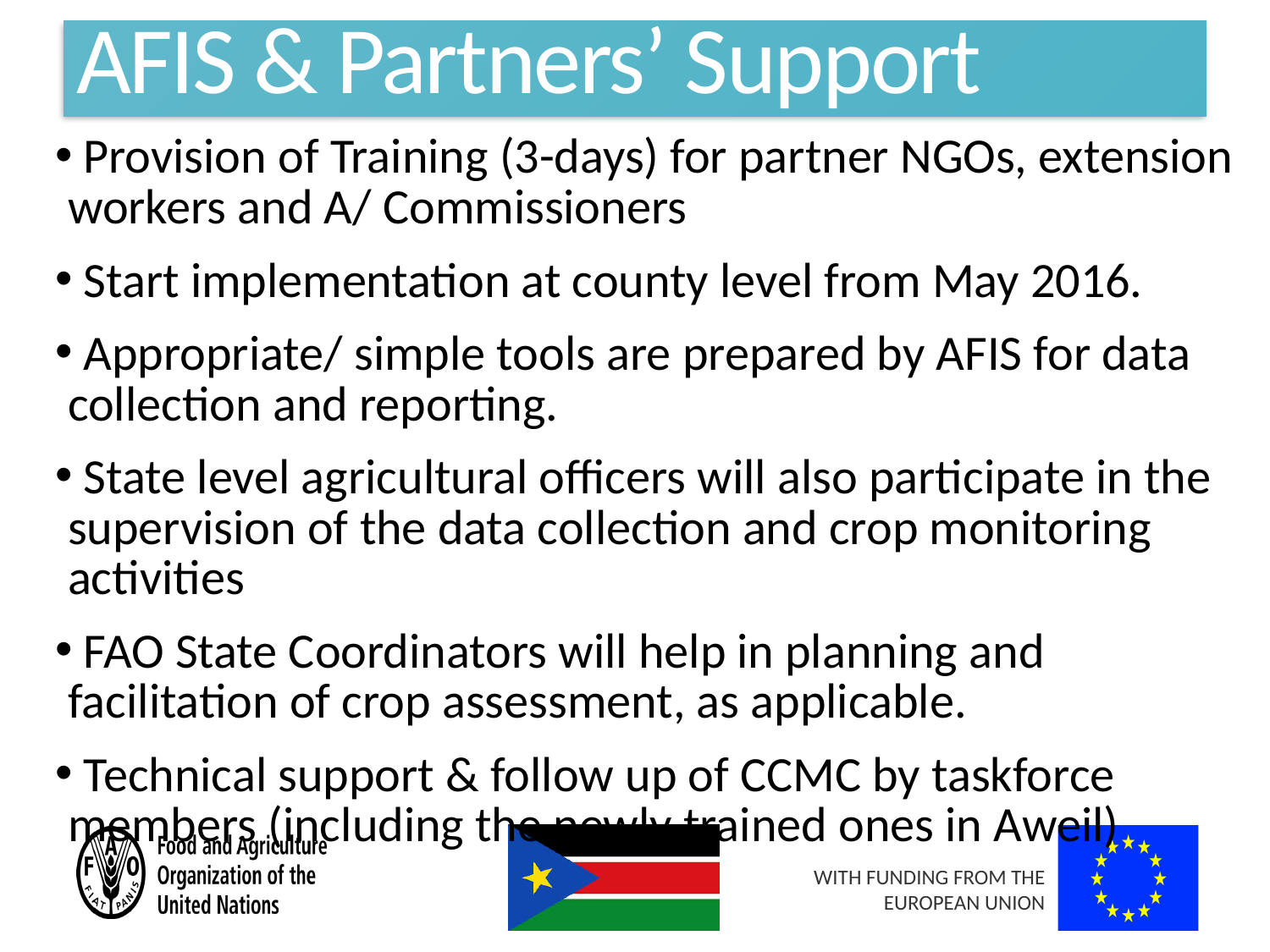

# AFIS & Partners’ Support
 Provision of Training (3-days) for partner NGOs, extension workers and A/ Commissioners
 Start implementation at county level from May 2016.
 Appropriate/ simple tools are prepared by AFIS for data collection and reporting.
 State level agricultural officers will also participate in the supervision of the data collection and crop monitoring activities
 FAO State Coordinators will help in planning and facilitation of crop assessment, as applicable.
 Technical support & follow up of CCMC by taskforce members (including the newly trained ones in Aweil)